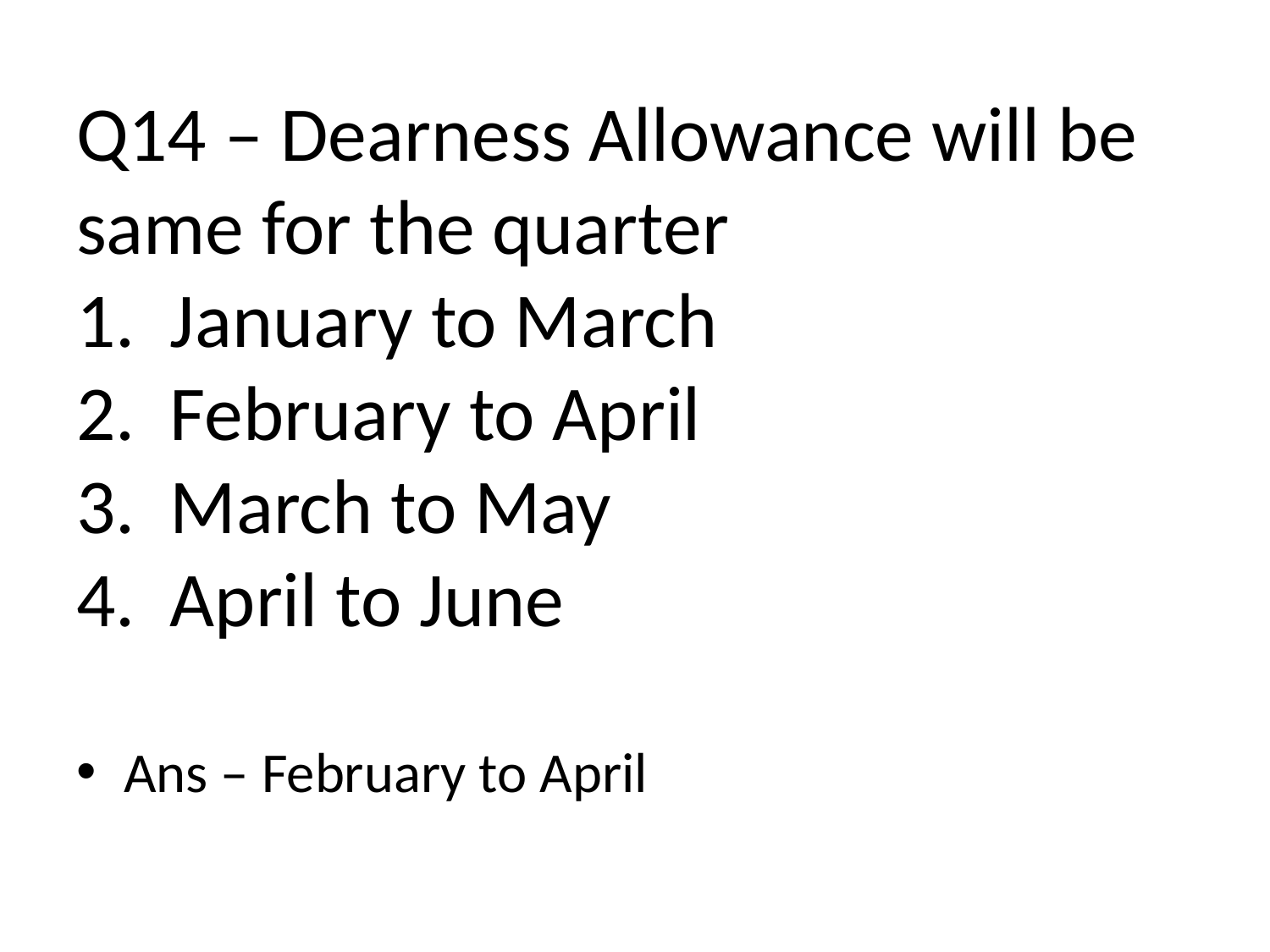

# Q14 – Dearness Allowance will be same for the quarter 1.  January to March 2.  February to April 3.  March to May 4.  April to June
Ans – February to April